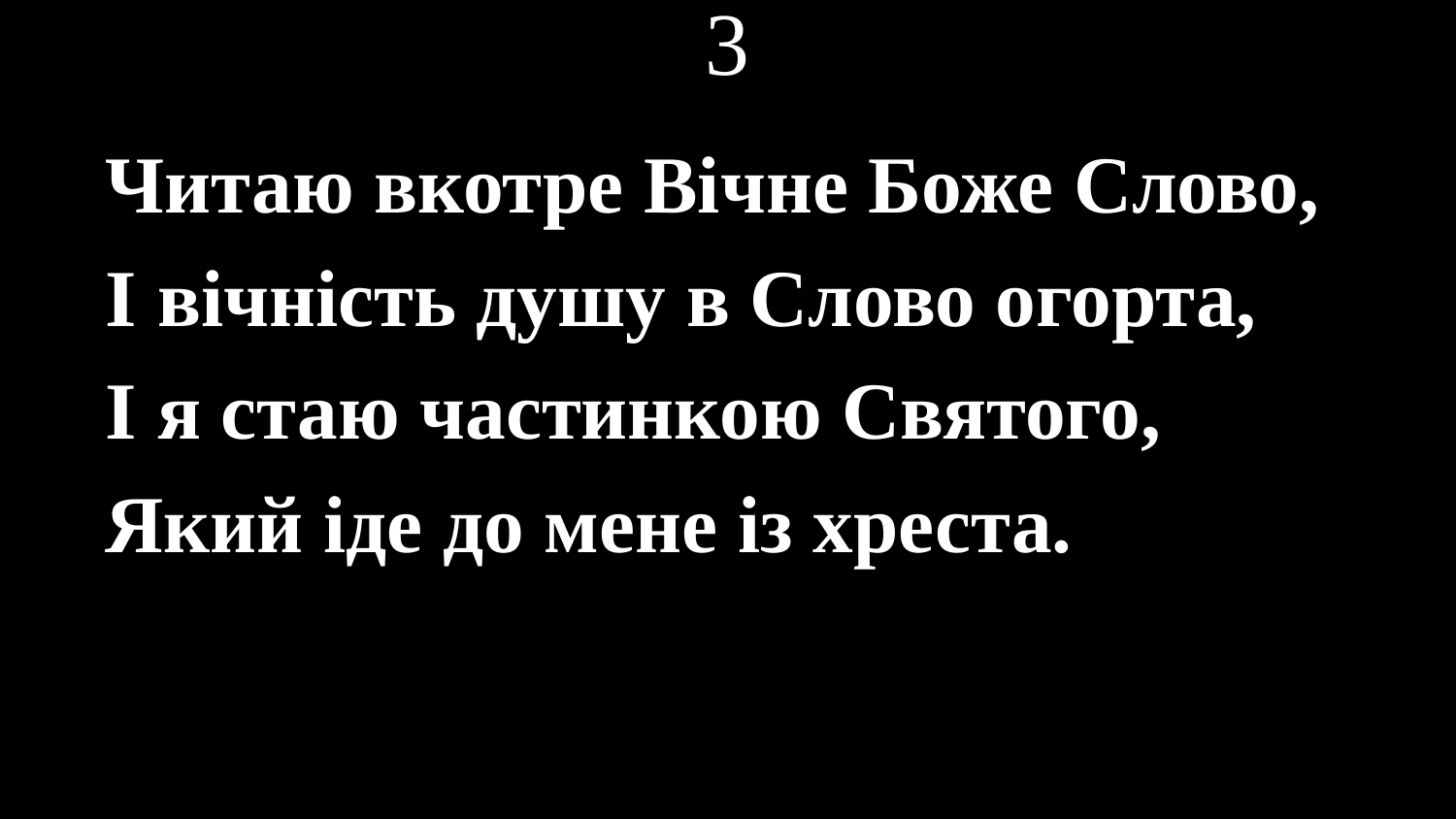

# 3
Читаю вкотре Вічне Боже Слово,
І вічність душу в Слово огорта,
І я стаю частинкою Святого,
Який іде до мене із хреста.